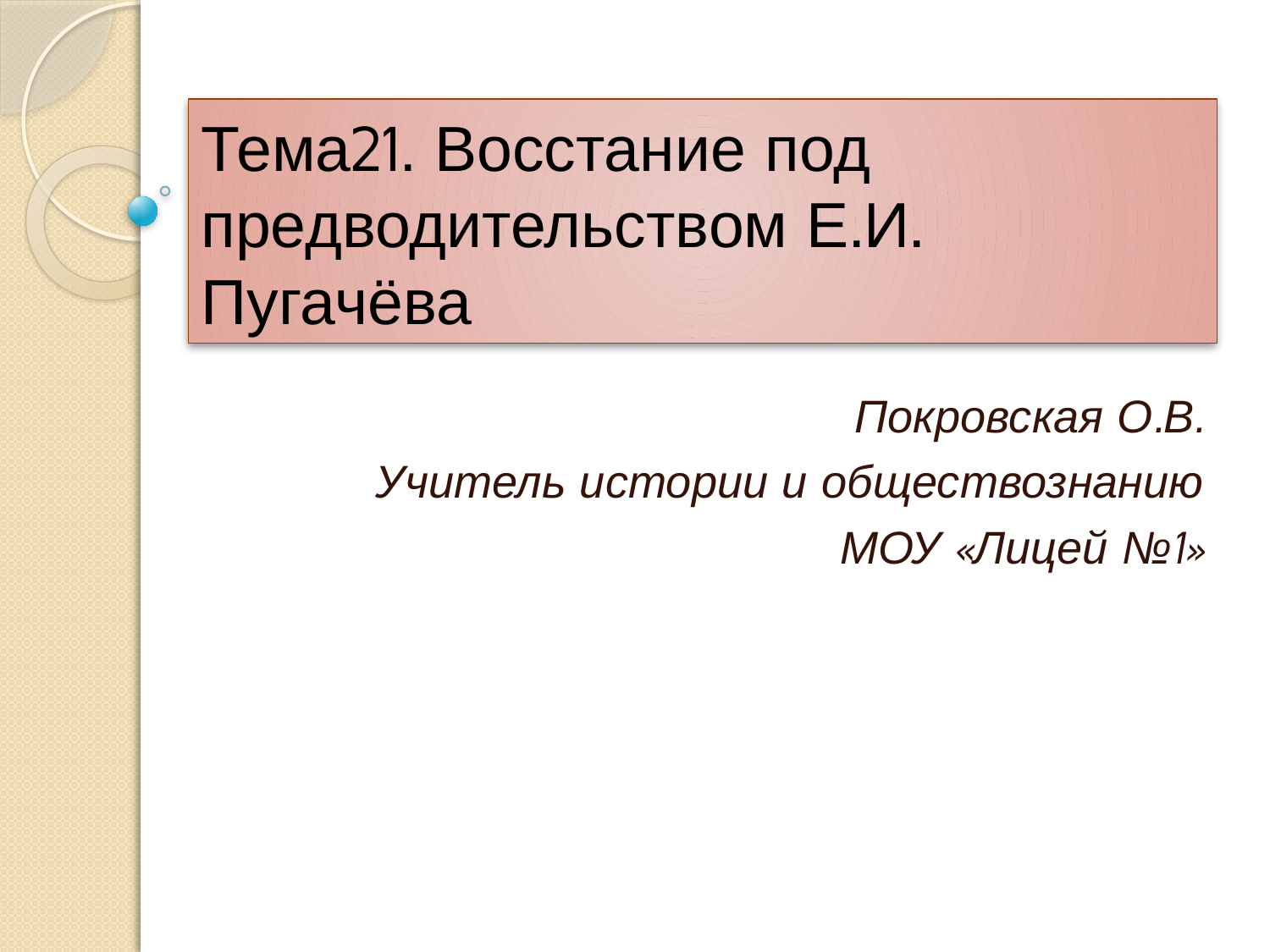

# Тема21. Восстание под предводительством Е.И. Пугачёва
Покровская О.В.
Учитель истории и обществознанию
МОУ «Лицей №1»